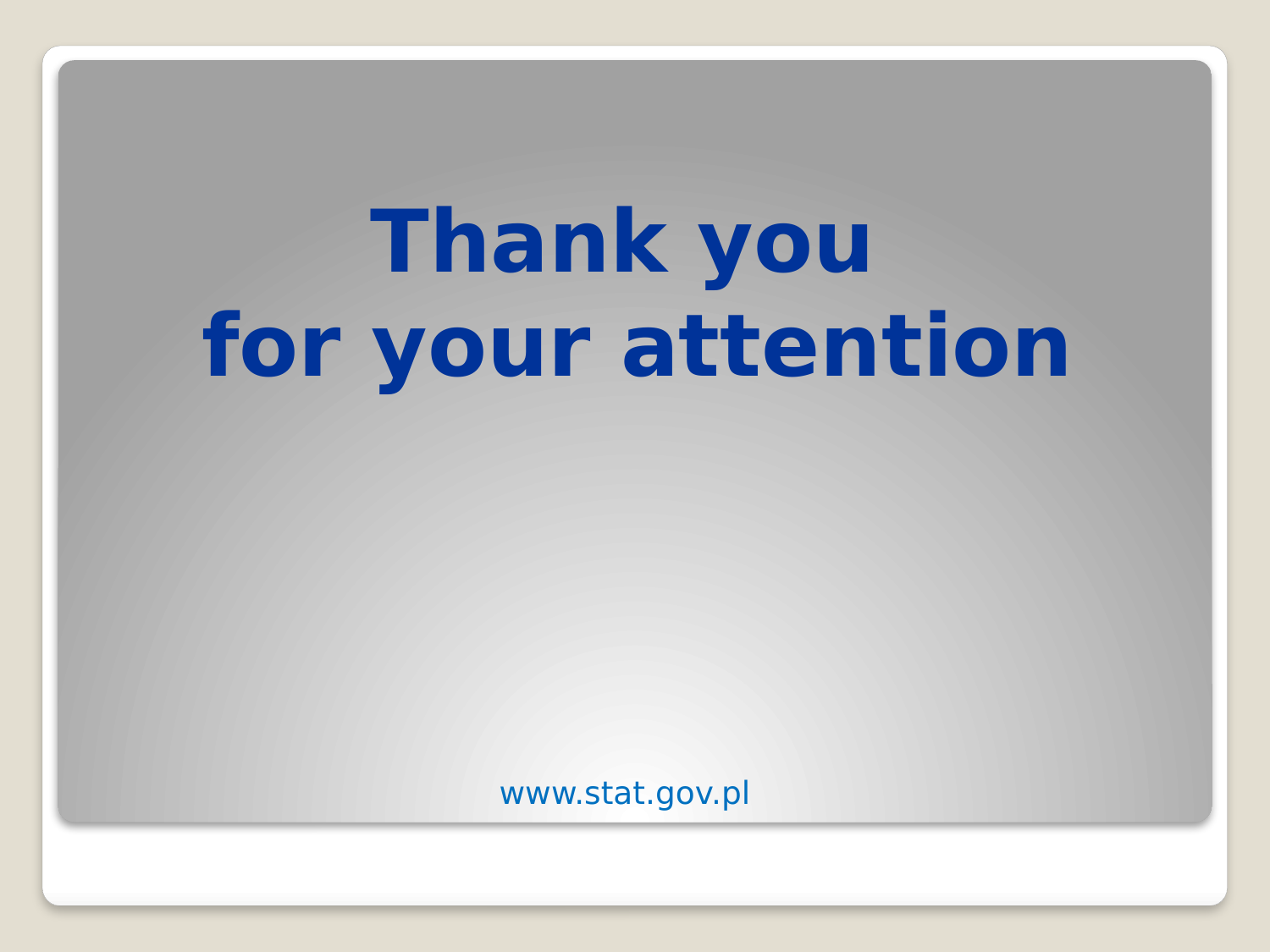

# Thank you for your attention
www.stat.gov.pl